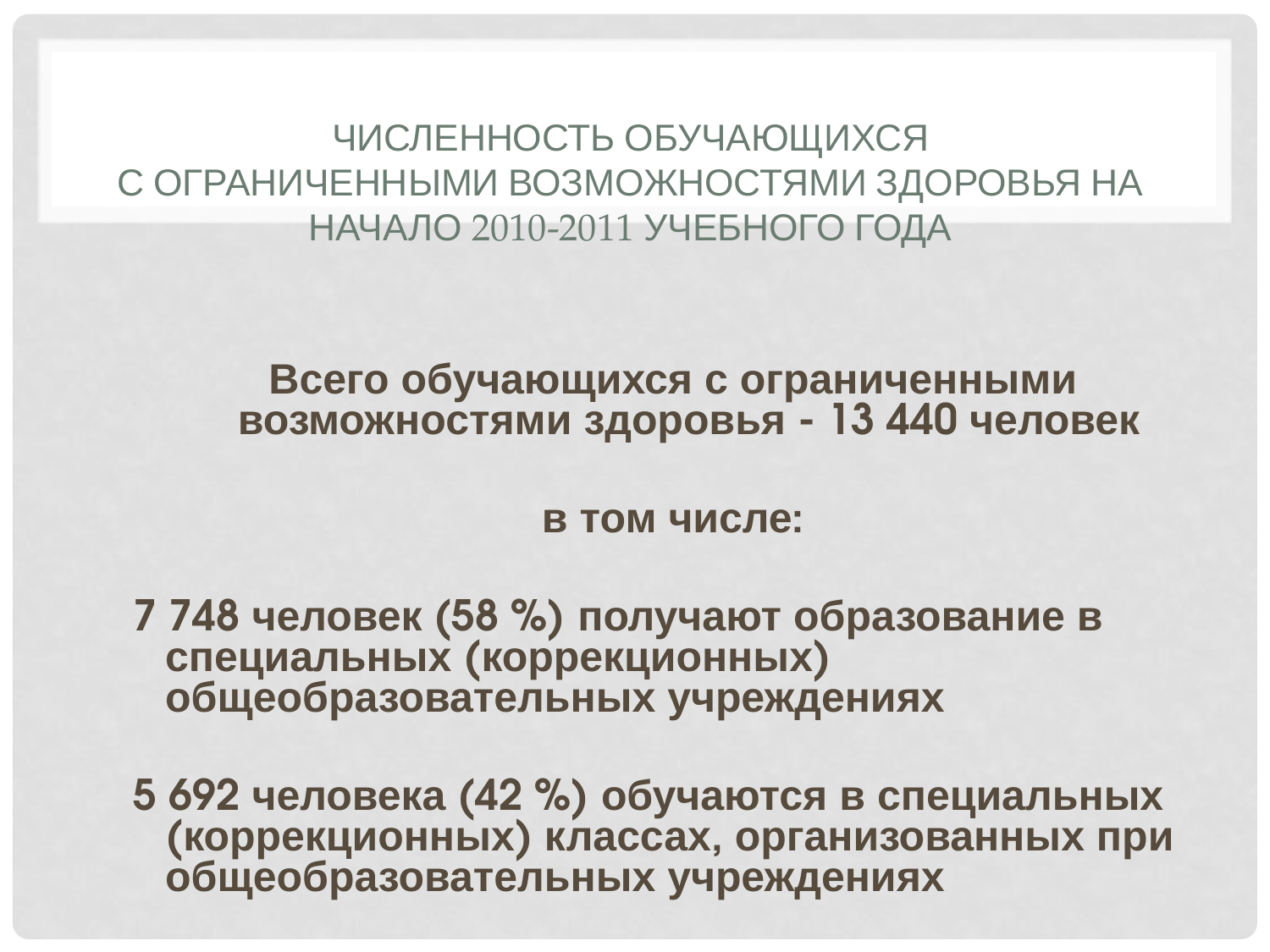

# Численность обучающихся с ограниченными возможностями здоровья на начало 2010-2011 учебного года

Всего обучающихся с ограниченными возможностями здоровья - 13 440 человек

в том числе:

7 748 человек (58 %) получают образование в специальных (коррекционных) общеобразовательных учреждениях

5 692 человека (42 %) обучаются в специальных (коррекционных) классах, организованных при общеобразовательных учреждениях